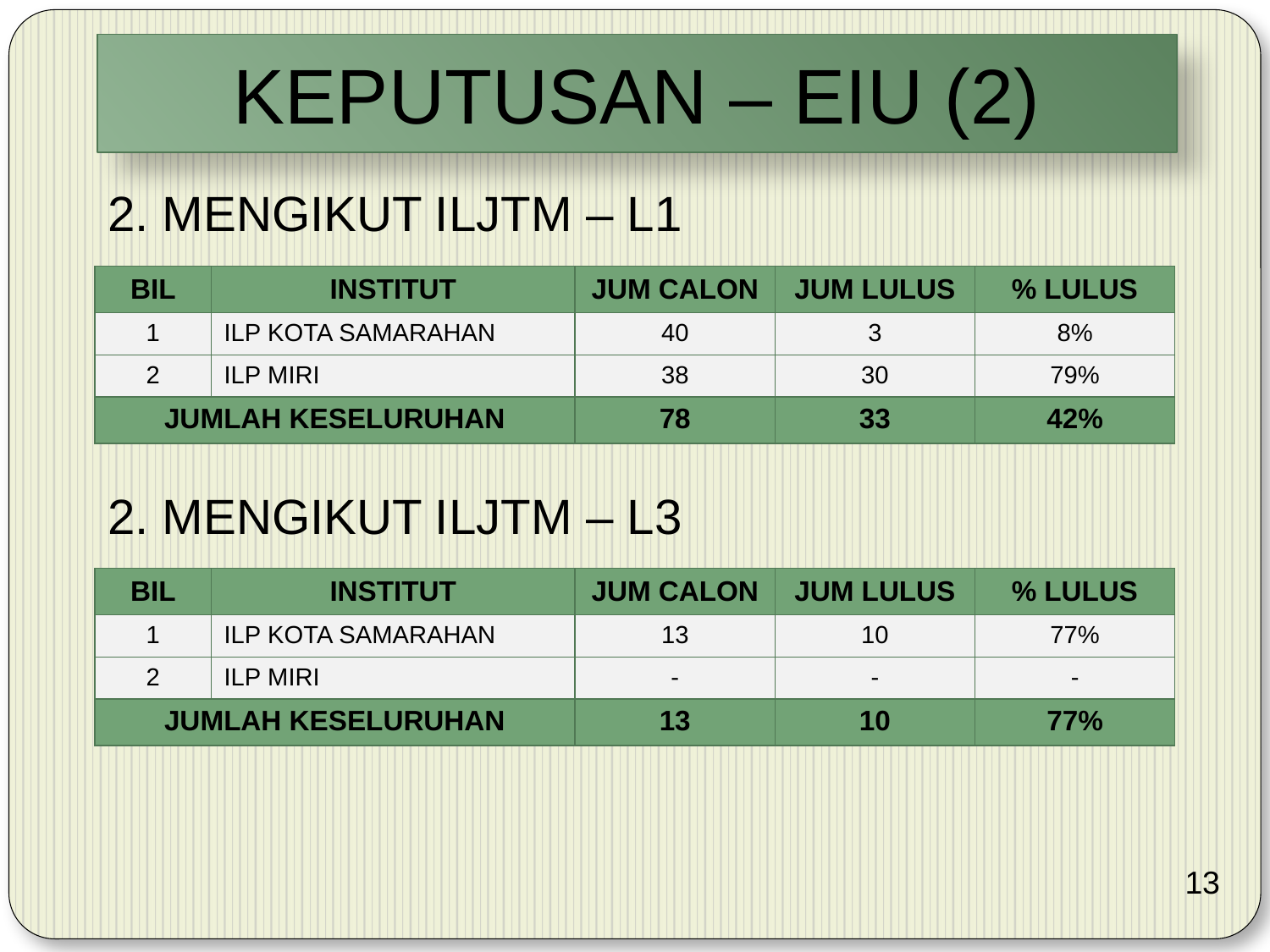

# KEPUTUSAN – EIU (2)
2. MENGIKUT ILJTM – L1
| BIL | INSTITUT | JUM CALON | JUM LULUS | % LULUS |
| --- | --- | --- | --- | --- |
| 1 | ILP KOTA SAMARAHAN | 40 | 3 | 8% |
| 2 | ILP MIRI | 38 | 30 | 79% |
| JUMLAH KESELURUHAN |  | 78 | 33 | 42% |
2. MENGIKUT ILJTM – L3
| BIL | INSTITUT | JUM CALON | JUM LULUS | % LULUS |
| --- | --- | --- | --- | --- |
| 1 | ILP KOTA SAMARAHAN | 13 | 10 | 77% |
| 2 | ILP MIRI | - | - | - |
| JUMLAH KESELURUHAN |  | 13 | 10 | 77% |
13